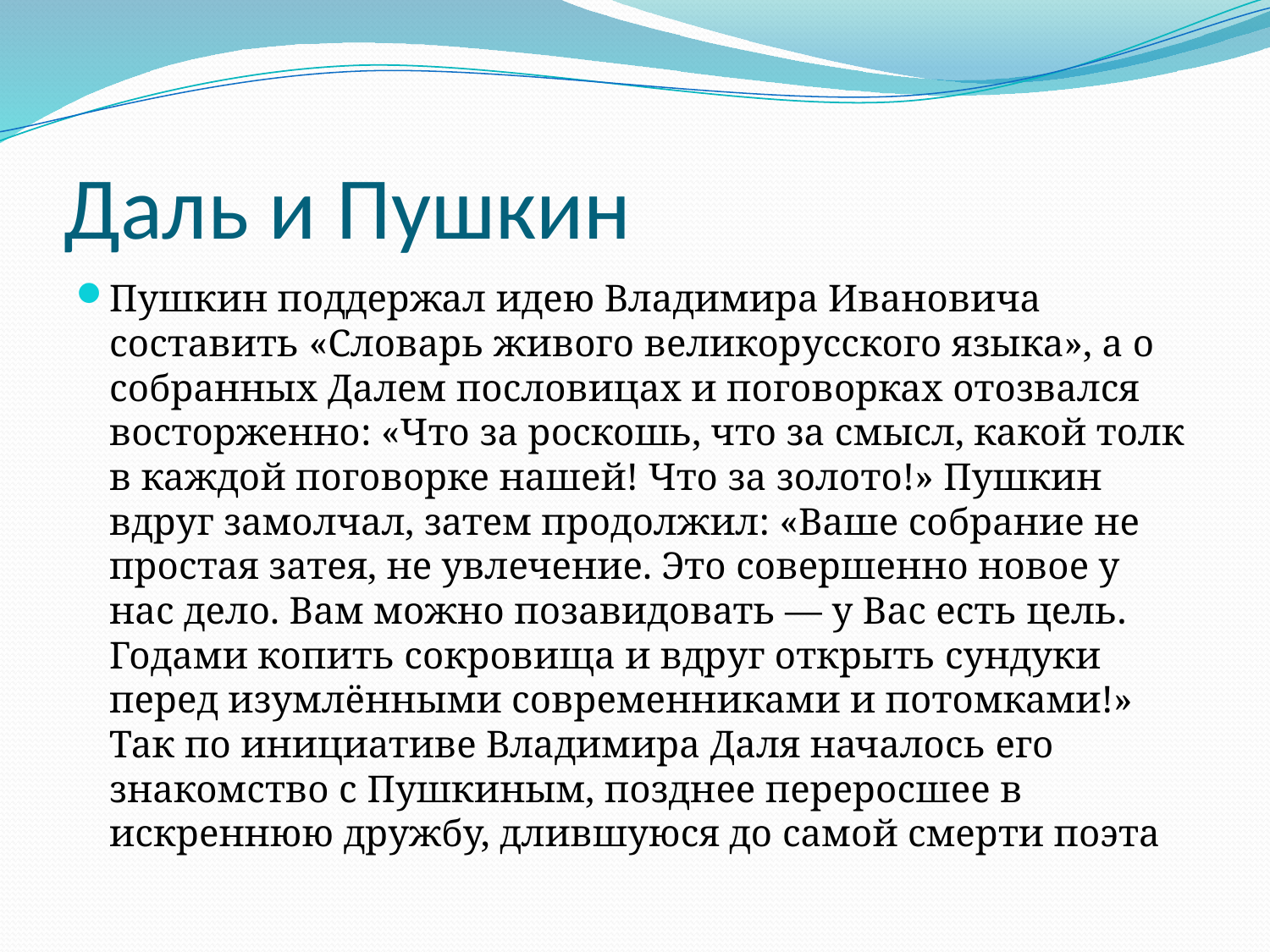

# Даль и Пушкин
Пушкин поддержал идею Владимира Ивановича составить «Словарь живого великорусского языка», а о собранных Далем пословицах и поговорках отозвался восторженно: «Что за роскошь, что за смысл, какой толк в каждой поговорке нашей! Что за золото!» Пушкин вдруг замолчал, затем продолжил: «Ваше собрание не простая затея, не увлечение. Это совершенно новое у нас дело. Вам можно позавидовать — у Вас есть цель. Годами копить сокровища и вдруг открыть сундуки перед изумлёнными современниками и потомками!» Так по инициативе Владимира Даля началось его знакомство с Пушкиным, позднее переросшее в искреннюю дружбу, длившуюся до самой смерти поэта